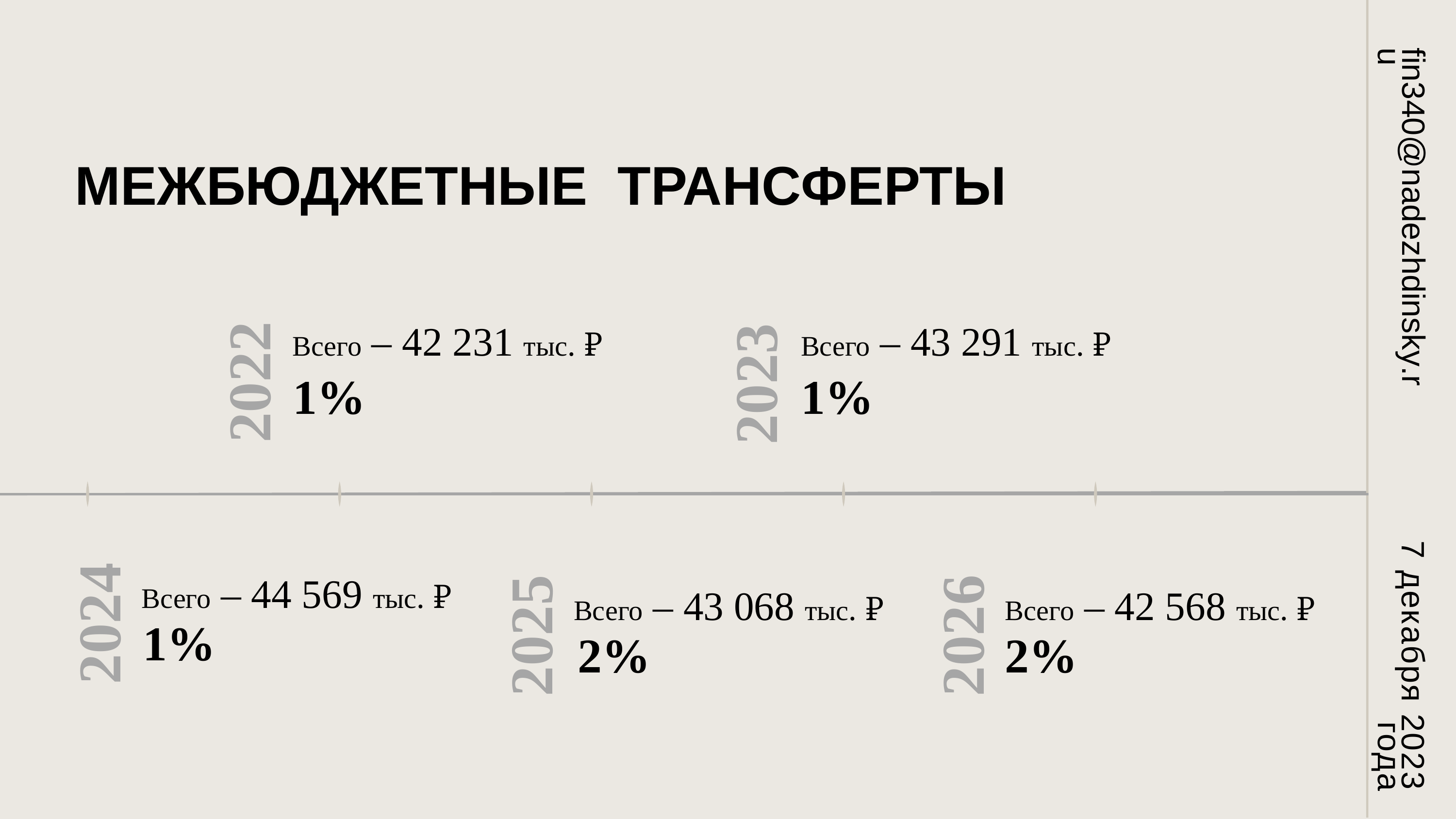

fin340@nadezhdinsky.ru

МЕЖБЮДЖЕТНЫЕ  ТРАНСФЕРТЫ
Всего – 43 291 тыс. ₽
2023
Всего – 42 231 тыс. ₽
2022
1%
1%

7 декабря 2023 года
Всего – 44 569 тыс. ₽
2024
Всего – 43 068 тыс. ₽
Всего – 42 568 тыс. ₽
2025
2026
1%
 2%
2%